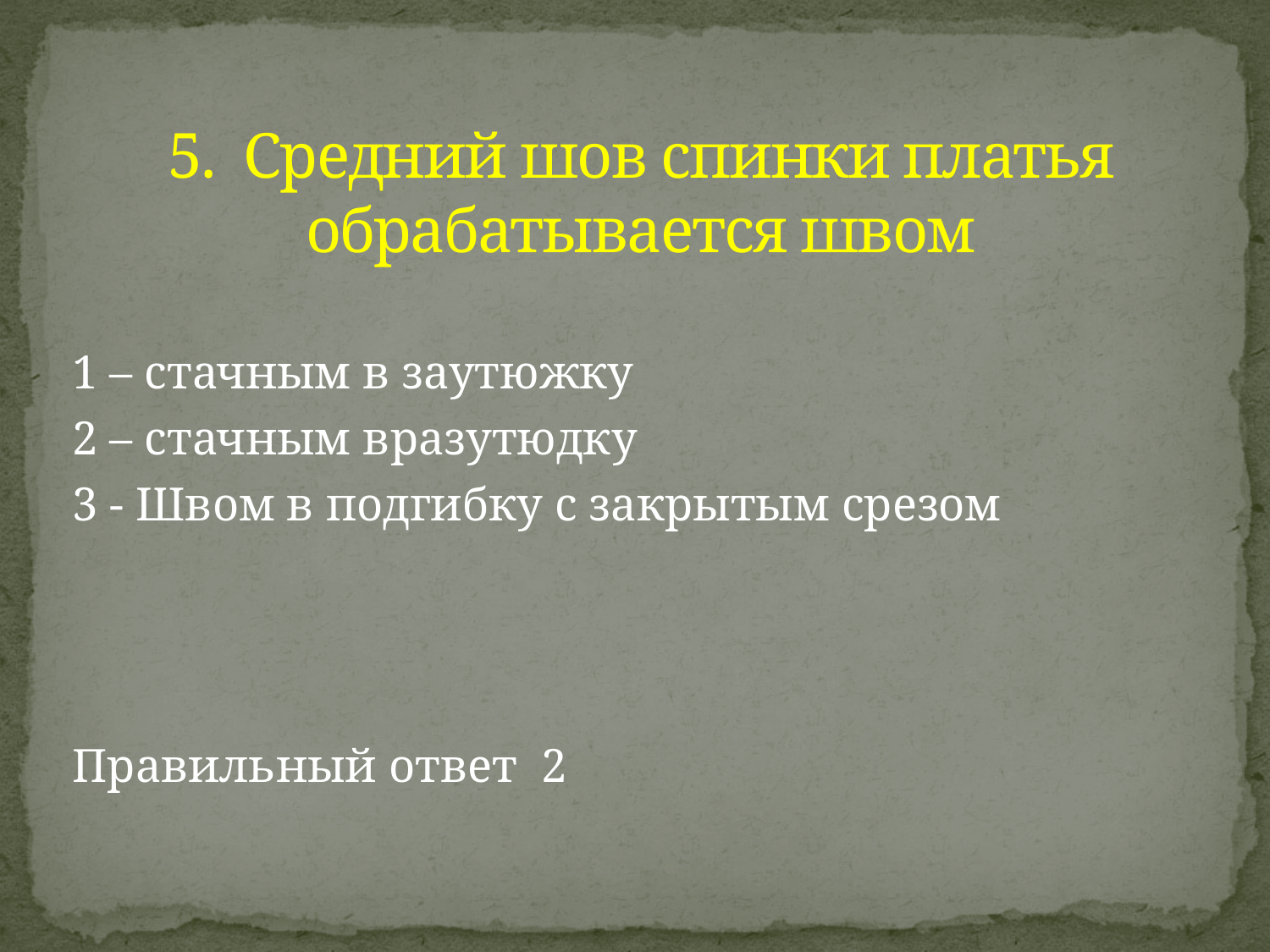

# 5.  Средний шов спинки платья обрабатывается швом
1 – стачным в заутюжку
2 – стачным вразутюдку
3 - Швом в подгибку с закрытым срезом

Правильный ответ  2